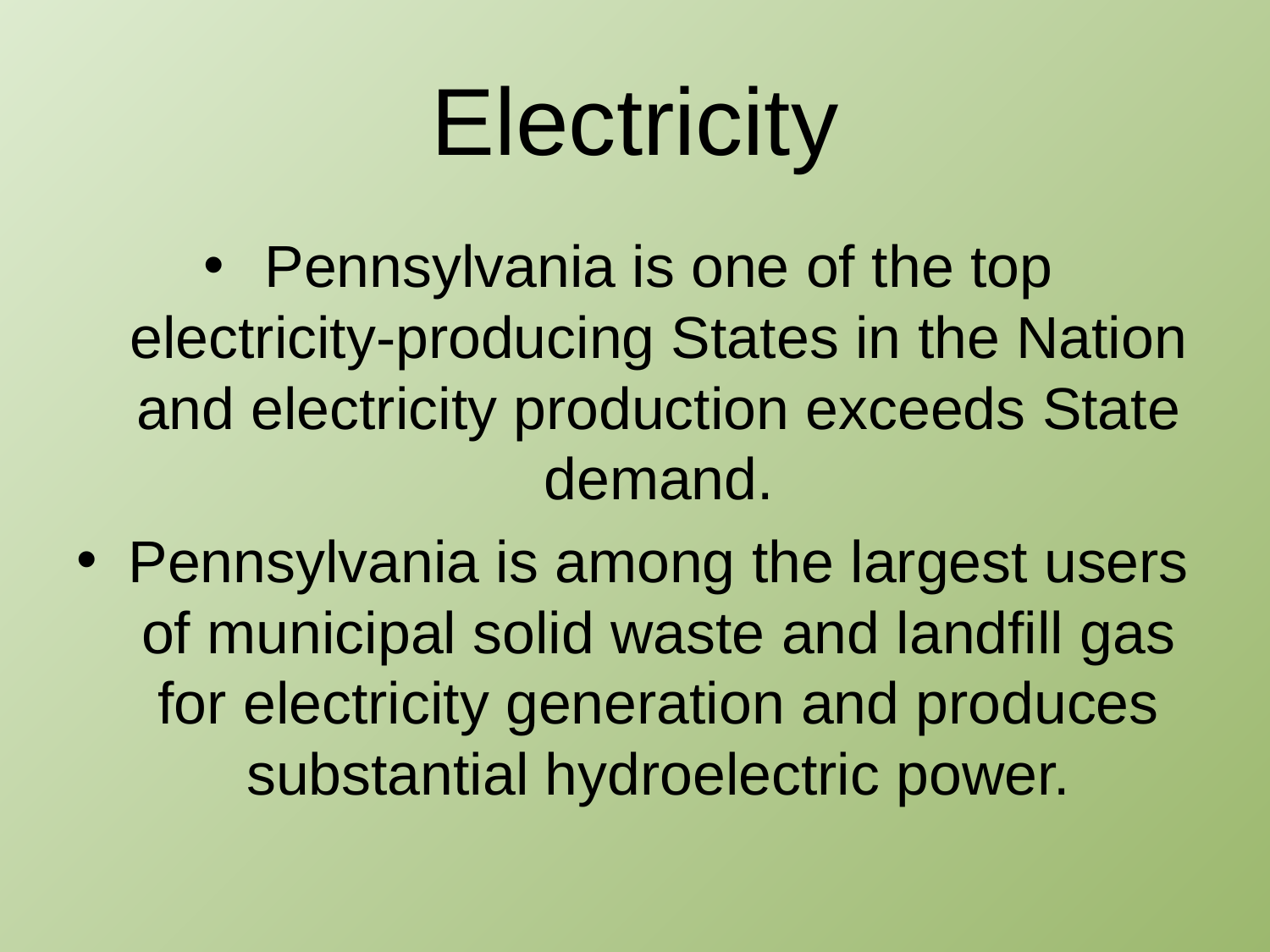

# Electricity
Pennsylvania is one of the top electricity-producing States in the Nation and electricity production exceeds State demand.
Pennsylvania is among the largest users of municipal solid waste and landfill gas for electricity generation and produces substantial hydroelectric power.